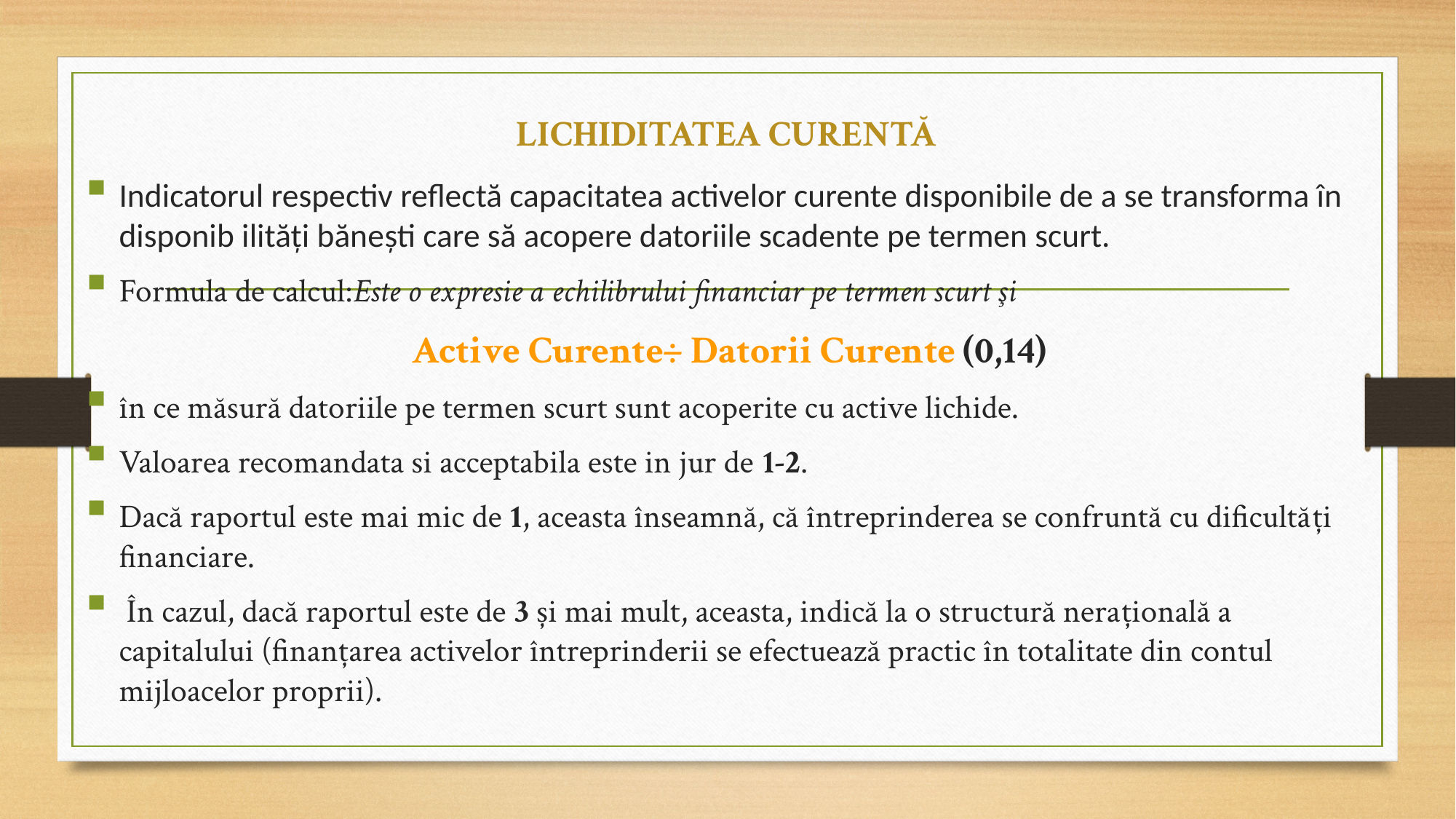

# LICHIDITATEA CURENTĂ
Indicatorul respectiv reflectă capacitatea activelor curente disponibile de a se transforma în disponib ilităţi băneşti care să acopere datoriile scadente pe termen scurt.
Formula de calcul:Este o expresie a echilibrului financiar pe termen scurt şi
Active Curente÷ Datorii Curente (0,14)
în ce măsură datoriile pe termen scurt sunt acoperite cu active lichide.
Valoarea recomandata si acceptabila este in jur de 1-2.
Dacă raportul este mai mic de 1, aceasta înseamnă, că întreprinderea se confruntă cu dificultăți financiare.
 În cazul, dacă raportul este de 3 și mai mult, aceasta, indică la o structură nerațională a capitalului (finanțarea activelor întreprinderii se efectuează practic în totalitate din contul mijloacelor proprii).